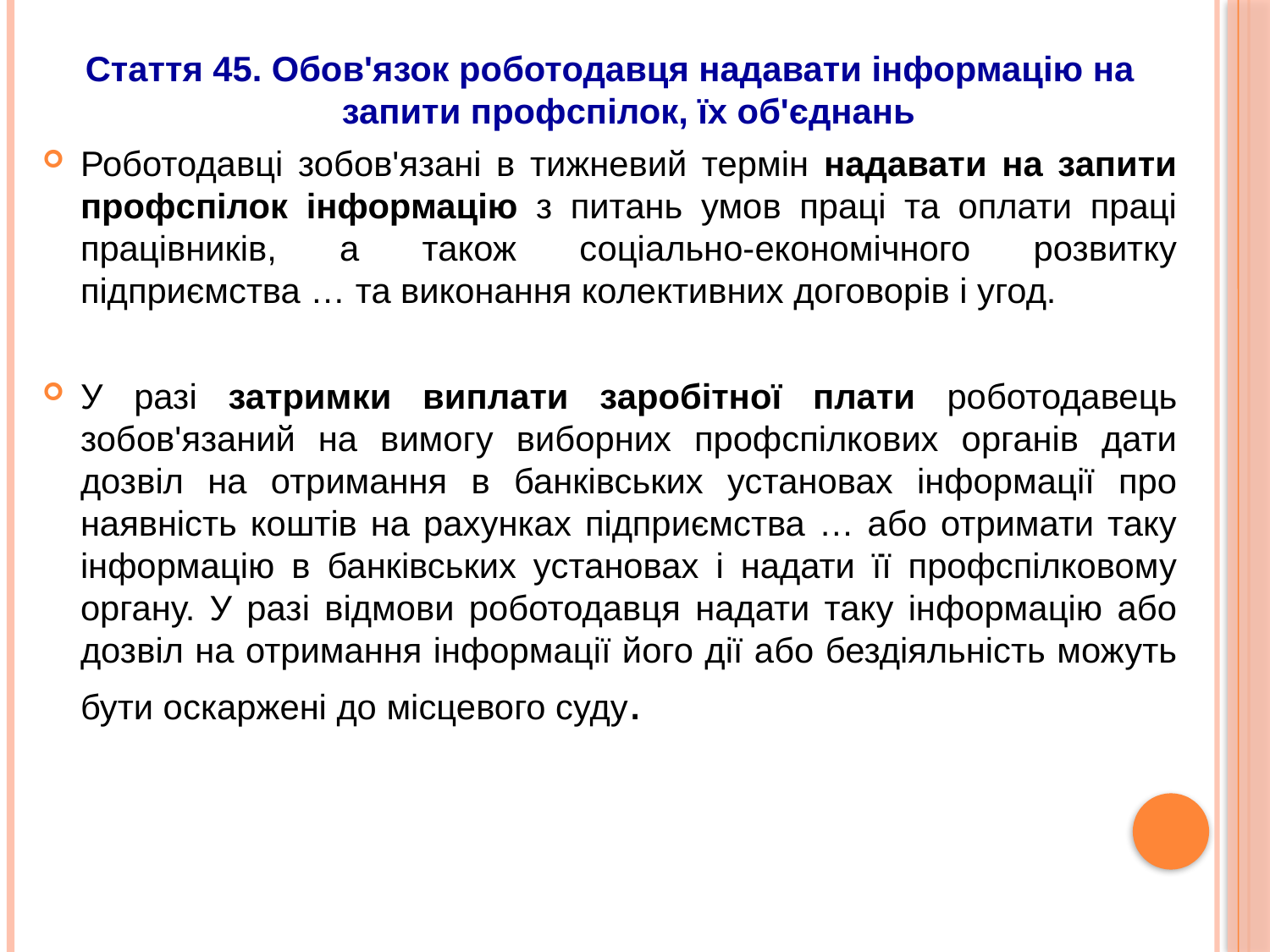

Стаття 45. Обов'язок роботодавця надавати інформацію на запити профспілок, їх об'єднань
Роботодавці зобов'язані в тижневий термін надавати на запити профспілок інформацію з питань умов праці та оплати праці працівників, а також соціально-економічного розвитку підприємства … та виконання колективних договорів і угод.

У разі затримки виплати заробітної плати роботодавець зобов'язаний на вимогу виборних профспілкових органів дати дозвіл на отримання в банківських установах інформації про наявність коштів на рахунках підприємства … або отримати таку інформацію в банківських установах і надати її профспілковому органу. У разі відмови роботодавця надати таку інформацію або дозвіл на отримання інформації його дії або бездіяльність можуть бути оскаржені до місцевого суду.